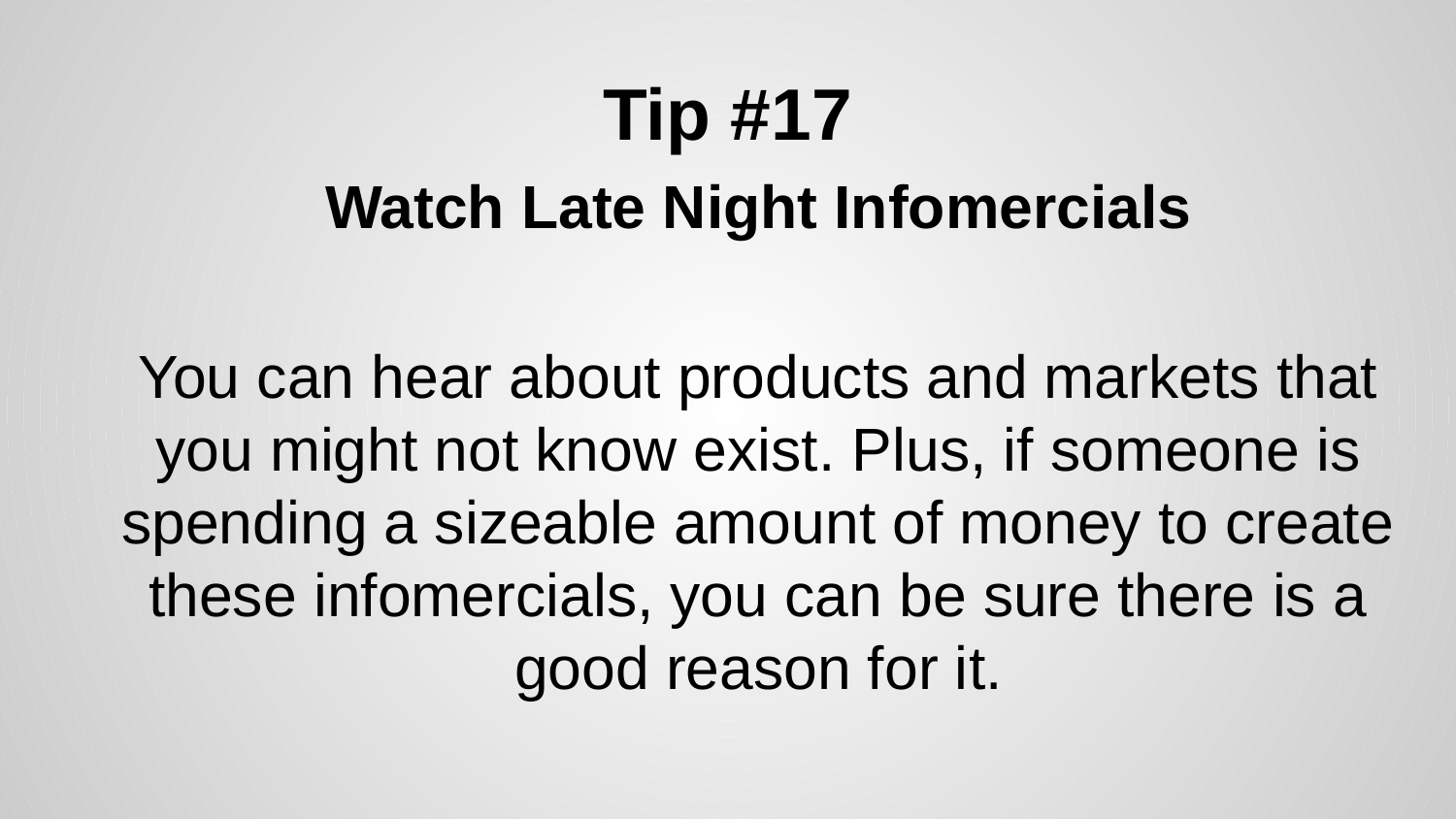

# Tip #17

Watch Late Night Infomercials

You can hear about products and markets that you might not know exist. Plus, if someone is spending a sizeable amount of money to create these infomercials, you can be sure there is a good reason for it.